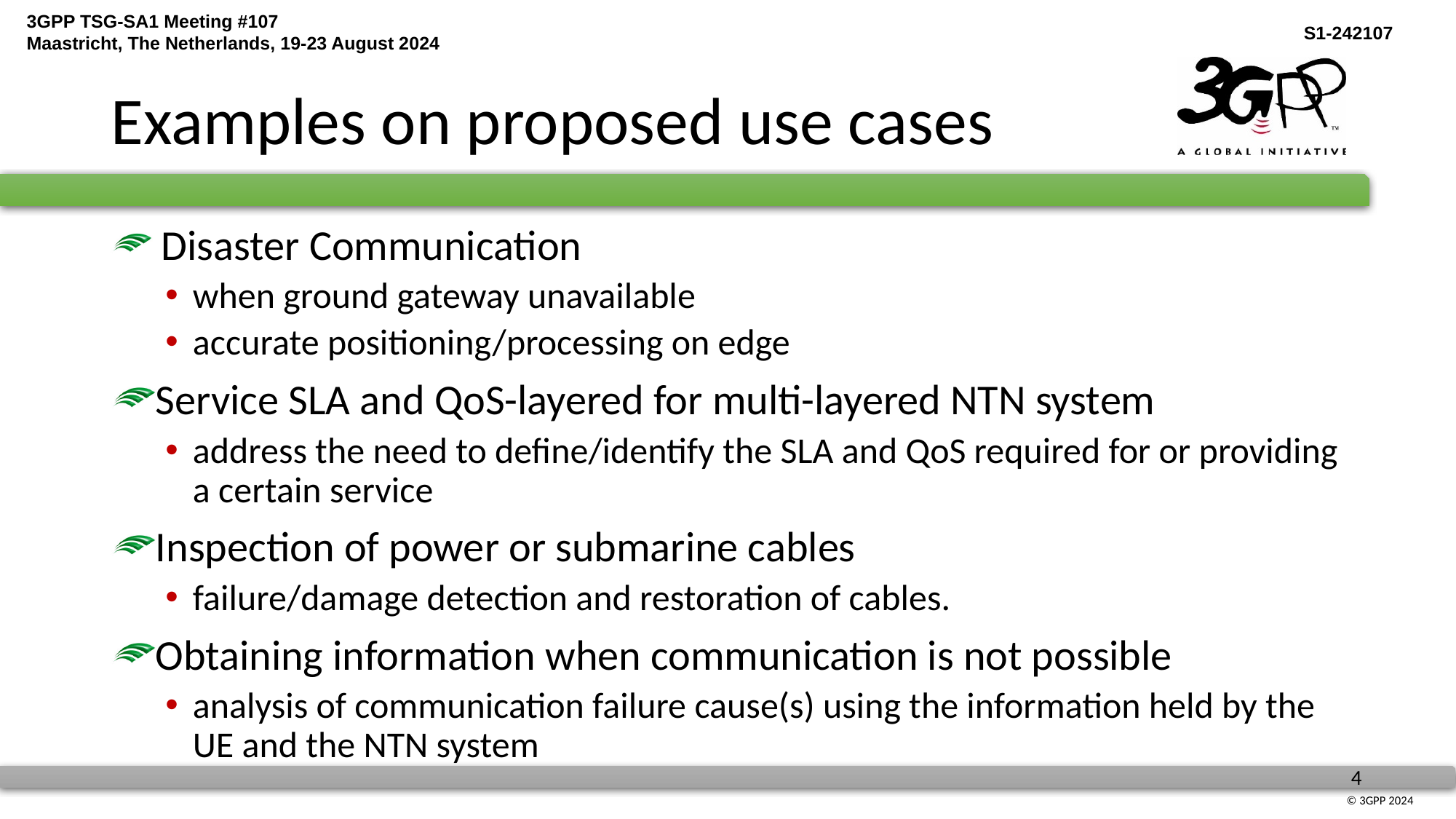

# Examples on proposed use cases
 Disaster Communication
when ground gateway unavailable
accurate positioning/processing on edge
Service SLA and QoS-layered for multi-layered NTN system
address the need to define/identify the SLA and QoS required for or providing a certain service
Inspection of power or submarine cables
failure/damage detection and restoration of cables.
Obtaining information when communication is not possible
analysis of communication failure cause(s) using the information held by the UE and the NTN system